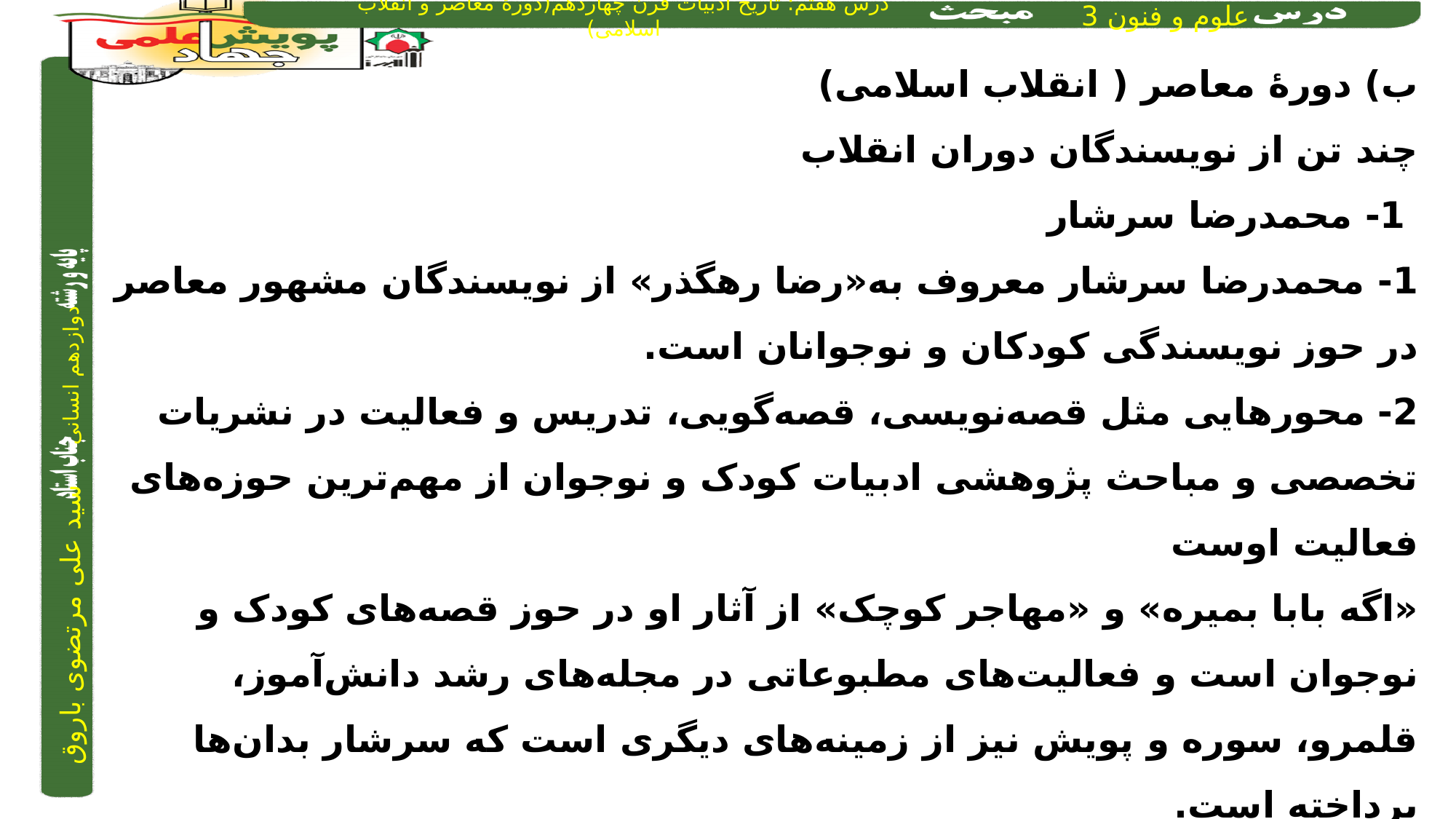

ب) دورۀ معاصر ( انقلاب اسلامی)
چند تن از نویسندگان دوران انقلاب
 1- محمدرضا سرشار
1- محمدرضا سرشار معروف به«رضا رهگذر» از نویسندگان مشهور معاصر در حوز نویسندگی کودکان و نوجوانان است.
2- محورهایی مثل قصه‌نویسی، قصه‌گویی، تدریس و فعالیت در نشریات تخصصی و مباحث پژوهشی ادبیات کودک و نوجوان از مهم‌ترین حوزه‌های فعالیت اوست
«اگه بابا بمیره» و «مهاجر کوچک» از آثار او در حوز قصه‌های کودک و نوجوان است و فعالیت‌های مطبوعاتی در مجله‌های رشد دانش‌آموز، قلمرو، سوره و پویش نیز از زمینه‌های دیگری است که سرشار بدان‌ها پرداخته است.